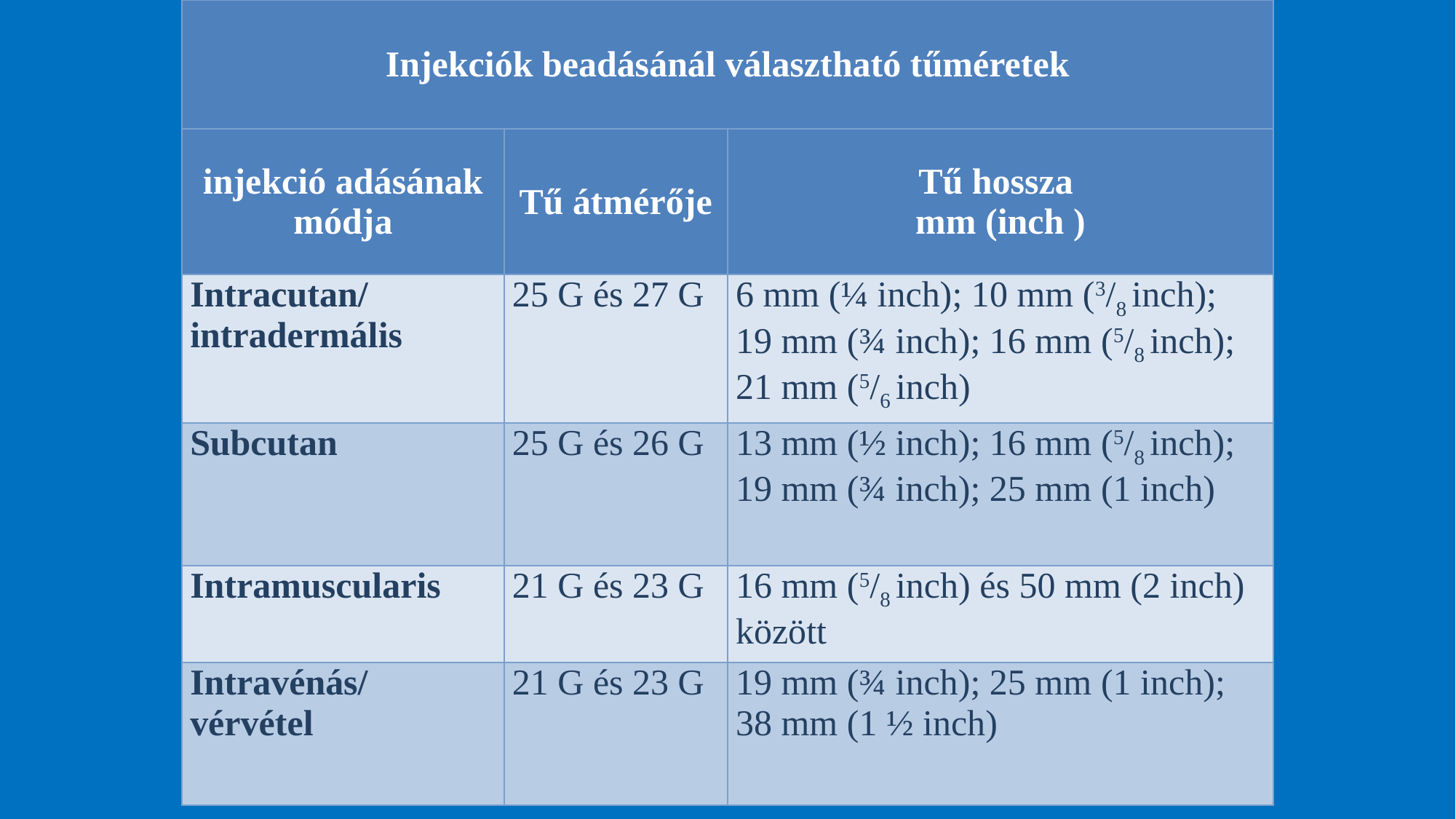

| Injekciók beadásánál választható tűméretek |  |  |
| --- | --- | --- |
| injekció adásának módja | Tű átmérője | Tű hossza mm (inch ) |
| Intracutan/ intradermális | 25 G és 27 G | 6 mm (¼ inch); 10 mm (3/8 inch); 19 mm (¾ inch); 16 mm (5/8 inch); 21 mm (5/6 inch) |
| Subcutan | 25 G és 26 G | 13 mm (½ inch); 16 mm (5/8 inch); 19 mm (¾ inch); 25 mm (1 inch) |
| Intramuscularis | 21 G és 23 G | 16 mm (5/8 inch) és 50 mm (2 inch) között |
| Intravénás/ vérvétel | 21 G és 23 G | 19 mm (¾ inch); 25 mm (1 inch); 38 mm (1 ½ inch) |